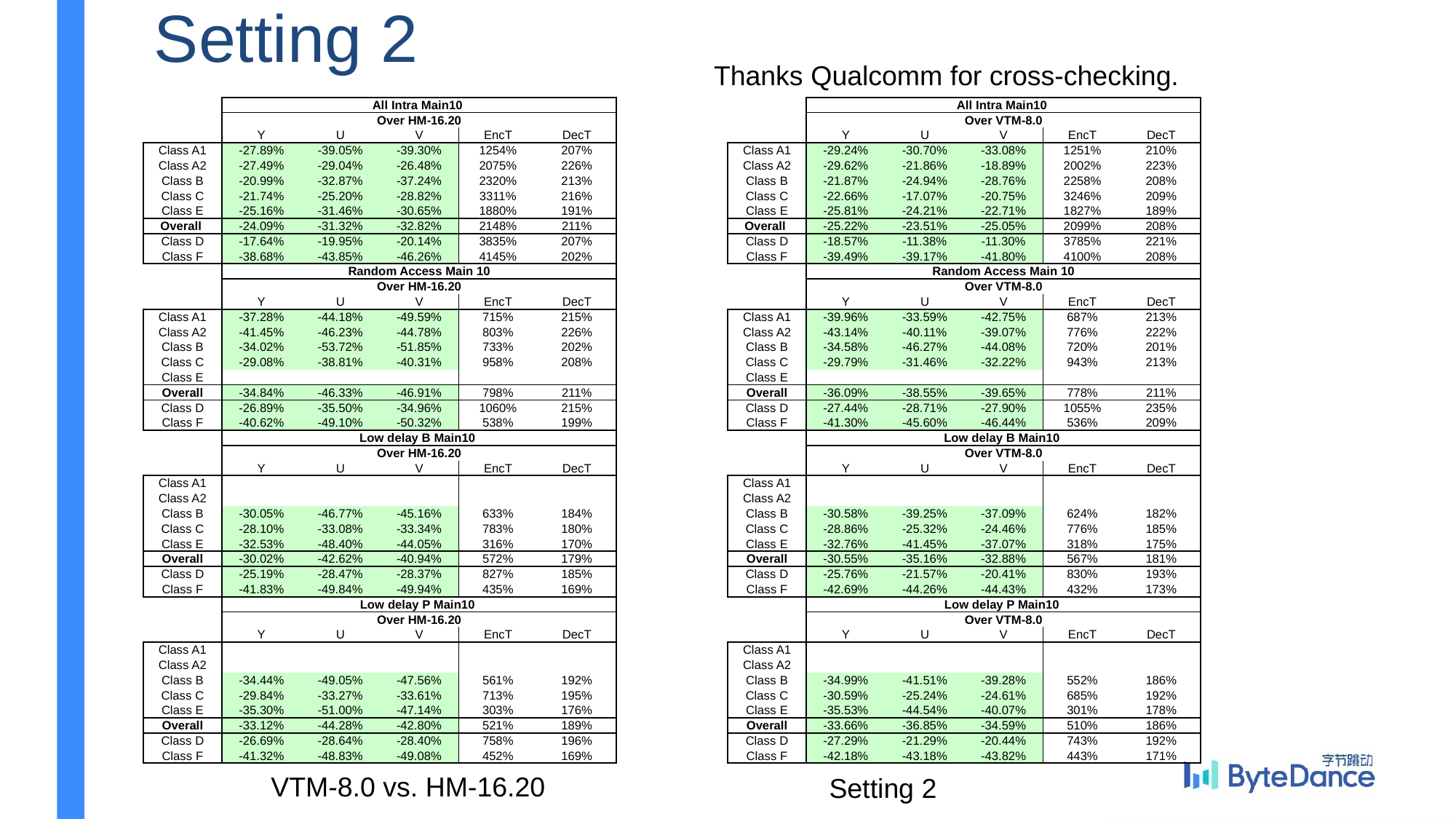

# Setting 2
Thanks Qualcomm for cross-checking.
|  | All Intra Main10 |  |  |  |  |
| --- | --- | --- | --- | --- | --- |
|  | Over HM-16.20 |  |  |  |  |
|  | Y | U | V | EncT | DecT |
| Class A1 | -27.89% | -39.05% | -39.30% | 1254% | 207% |
| Class A2 | -27.49% | -29.04% | -26.48% | 2075% | 226% |
| Class B | -20.99% | -32.87% | -37.24% | 2320% | 213% |
| Class C | -21.74% | -25.20% | -28.82% | 3311% | 216% |
| Class E | -25.16% | -31.46% | -30.65% | 1880% | 191% |
| Overall | -24.09% | -31.32% | -32.82% | 2148% | 211% |
| Class D | -17.64% | -19.95% | -20.14% | 3835% | 207% |
| Class F | -38.68% | -43.85% | -46.26% | 4145% | 202% |
|  | Random Access Main 10 |  |  |  |  |
|  | Over HM-16.20 |  |  |  |  |
|  | Y | U | V | EncT | DecT |
| Class A1 | -37.28% | -44.18% | -49.59% | 715% | 215% |
| Class A2 | -41.45% | -46.23% | -44.78% | 803% | 226% |
| Class B | -34.02% | -53.72% | -51.85% | 733% | 202% |
| Class C | -29.08% | -38.81% | -40.31% | 958% | 208% |
| Class E |  |  |  |  |  |
| Overall | -34.84% | -46.33% | -46.91% | 798% | 211% |
| Class D | -26.89% | -35.50% | -34.96% | 1060% | 215% |
| Class F | -40.62% | -49.10% | -50.32% | 538% | 199% |
|  | Low delay B Main10 |  |  |  |  |
|  | Over HM-16.20 |  |  |  |  |
|  | Y | U | V | EncT | DecT |
| Class A1 |  |  |  |  |  |
| Class A2 |  |  |  |  |  |
| Class B | -30.05% | -46.77% | -45.16% | 633% | 184% |
| Class C | -28.10% | -33.08% | -33.34% | 783% | 180% |
| Class E | -32.53% | -48.40% | -44.05% | 316% | 170% |
| Overall | -30.02% | -42.62% | -40.94% | 572% | 179% |
| Class D | -25.19% | -28.47% | -28.37% | 827% | 185% |
| Class F | -41.83% | -49.84% | -49.94% | 435% | 169% |
|  | Low delay P Main10 |  |  |  |  |
|  | Over HM-16.20 |  |  |  |  |
|  | Y | U | V | EncT | DecT |
| Class A1 |  |  |  |  |  |
| Class A2 |  |  |  |  |  |
| Class B | -34.44% | -49.05% | -47.56% | 561% | 192% |
| Class C | -29.84% | -33.27% | -33.61% | 713% | 195% |
| Class E | -35.30% | -51.00% | -47.14% | 303% | 176% |
| Overall | -33.12% | -44.28% | -42.80% | 521% | 189% |
| Class D | -26.69% | -28.64% | -28.40% | 758% | 196% |
| Class F | -41.32% | -48.83% | -49.08% | 452% | 169% |
|  | All Intra Main10 |  |  |  |  |
| --- | --- | --- | --- | --- | --- |
|  | Over VTM-8.0 |  |  |  |  |
|  | Y | U | V | EncT | DecT |
| Class A1 | -29.24% | -30.70% | -33.08% | 1251% | 210% |
| Class A2 | -29.62% | -21.86% | -18.89% | 2002% | 223% |
| Class B | -21.87% | -24.94% | -28.76% | 2258% | 208% |
| Class C | -22.66% | -17.07% | -20.75% | 3246% | 209% |
| Class E | -25.81% | -24.21% | -22.71% | 1827% | 189% |
| Overall | -25.22% | -23.51% | -25.05% | 2099% | 208% |
| Class D | -18.57% | -11.38% | -11.30% | 3785% | 221% |
| Class F | -39.49% | -39.17% | -41.80% | 4100% | 208% |
|  | Random Access Main 10 |  |  |  |  |
|  | Over VTM-8.0 |  |  |  |  |
|  | Y | U | V | EncT | DecT |
| Class A1 | -39.96% | -33.59% | -42.75% | 687% | 213% |
| Class A2 | -43.14% | -40.11% | -39.07% | 776% | 222% |
| Class B | -34.58% | -46.27% | -44.08% | 720% | 201% |
| Class C | -29.79% | -31.46% | -32.22% | 943% | 213% |
| Class E |  |  |  |  |  |
| Overall | -36.09% | -38.55% | -39.65% | 778% | 211% |
| Class D | -27.44% | -28.71% | -27.90% | 1055% | 235% |
| Class F | -41.30% | -45.60% | -46.44% | 536% | 209% |
|  | Low delay B Main10 |  |  |  |  |
|  | Over VTM-8.0 |  |  |  |  |
|  | Y | U | V | EncT | DecT |
| Class A1 |  |  |  |  |  |
| Class A2 |  |  |  |  |  |
| Class B | -30.58% | -39.25% | -37.09% | 624% | 182% |
| Class C | -28.86% | -25.32% | -24.46% | 776% | 185% |
| Class E | -32.76% | -41.45% | -37.07% | 318% | 175% |
| Overall | -30.55% | -35.16% | -32.88% | 567% | 181% |
| Class D | -25.76% | -21.57% | -20.41% | 830% | 193% |
| Class F | -42.69% | -44.26% | -44.43% | 432% | 173% |
|  | Low delay P Main10 |  |  |  |  |
|  | Over VTM-8.0 |  |  |  |  |
|  | Y | U | V | EncT | DecT |
| Class A1 |  |  |  |  |  |
| Class A2 |  |  |  |  |  |
| Class B | -34.99% | -41.51% | -39.28% | 552% | 186% |
| Class C | -30.59% | -25.24% | -24.61% | 685% | 192% |
| Class E | -35.53% | -44.54% | -40.07% | 301% | 178% |
| Overall | -33.66% | -36.85% | -34.59% | 510% | 186% |
| Class D | -27.29% | -21.29% | -20.44% | 743% | 192% |
| Class F | -42.18% | -43.18% | -43.82% | 443% | 171% |
VTM-8.0 vs. HM-16.20
Setting 2